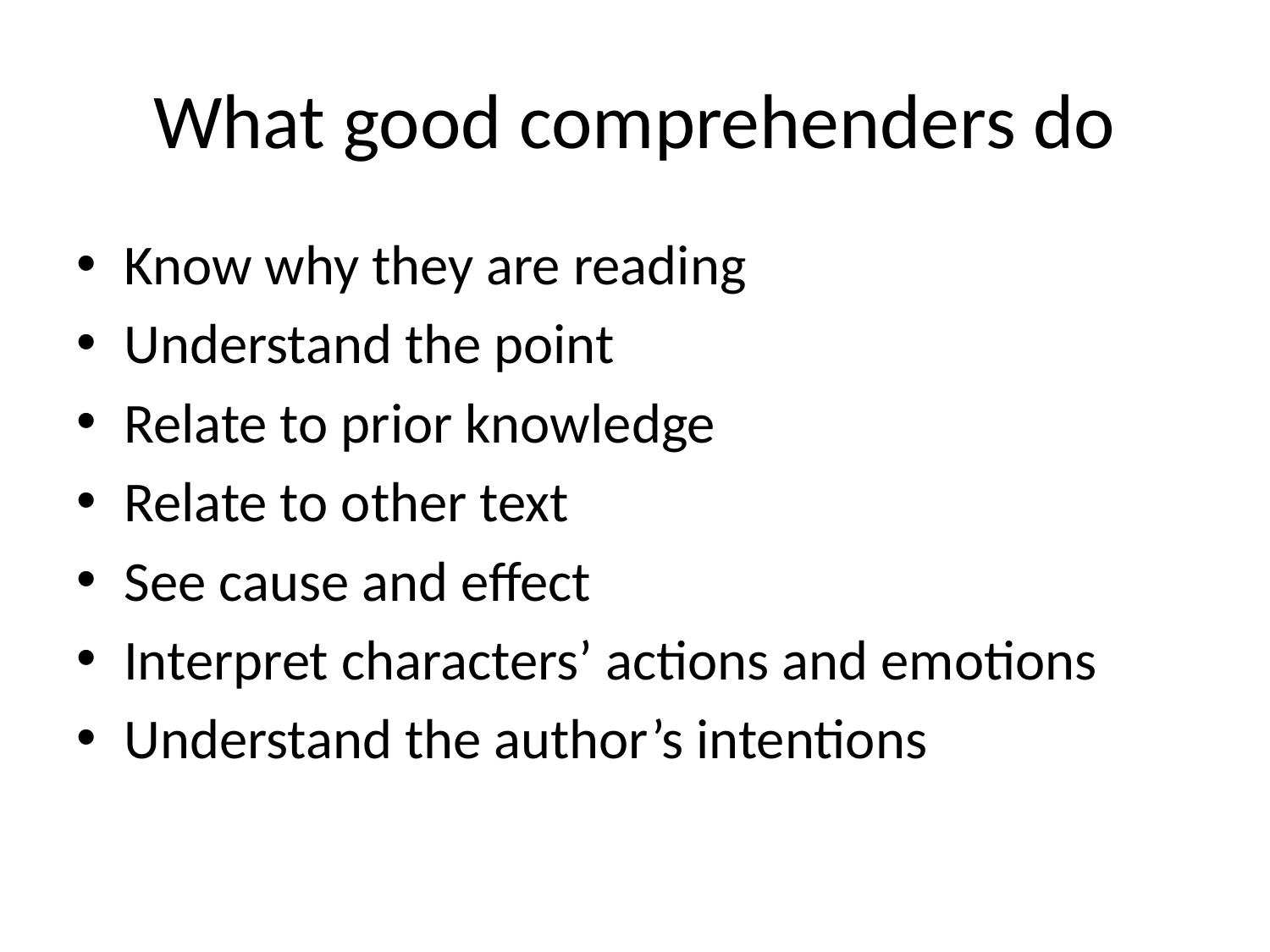

# What good comprehenders do
Know why they are reading
Understand the point
Relate to prior knowledge
Relate to other text
See cause and effect
Interpret characters’ actions and emotions
Understand the author’s intentions